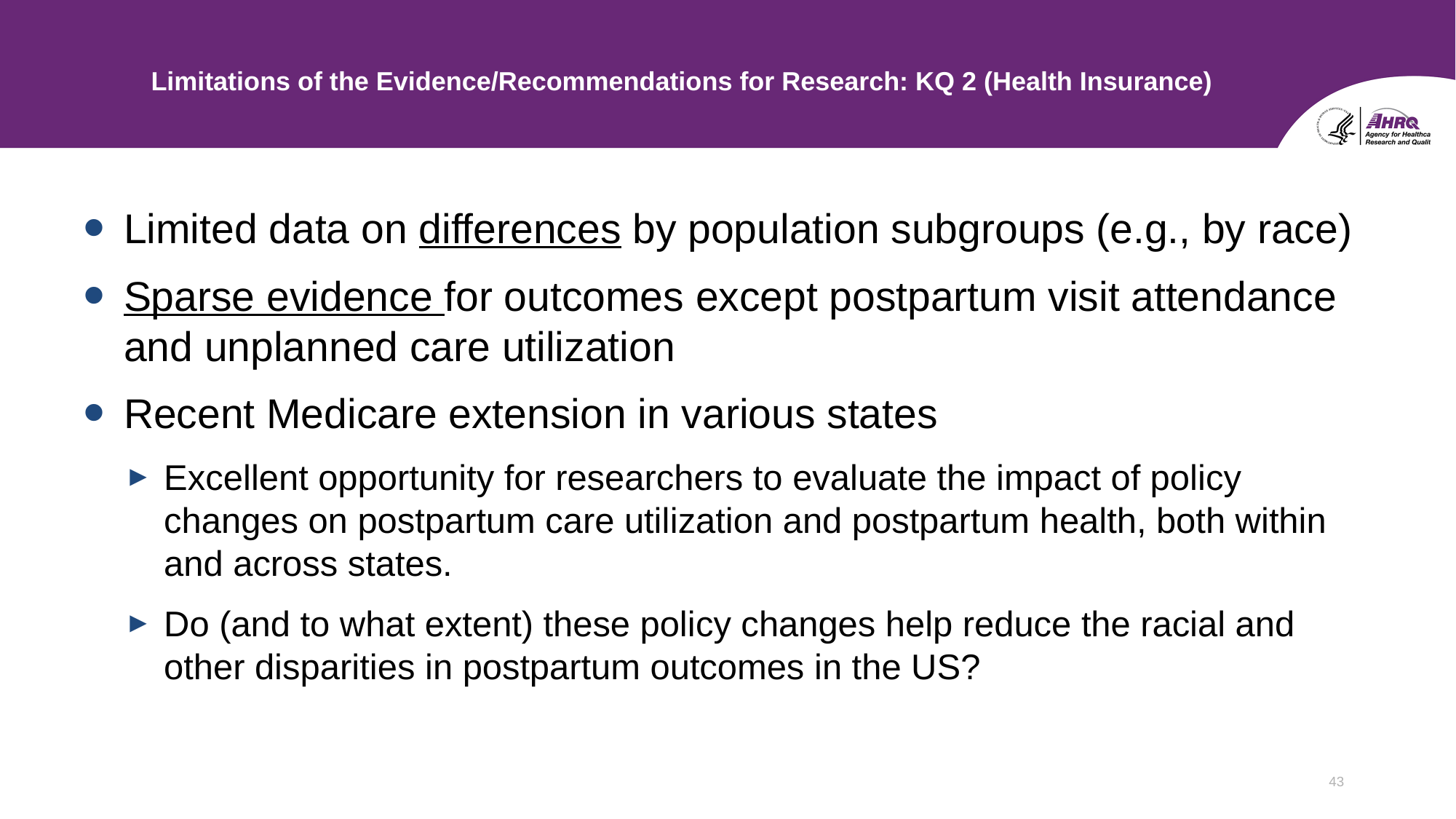

# Limitations of the Evidence/Recommendations for Research: KQ 2 (Health Insurance)
Limited data on differences by population subgroups (e.g., by race)
Sparse evidence for outcomes except postpartum visit attendance and unplanned care utilization
Recent Medicare extension in various states
Excellent opportunity for researchers to evaluate the impact of policy changes on postpartum care utilization and postpartum health, both within and across states.
Do (and to what extent) these policy changes help reduce the racial and other disparities in postpartum outcomes in the US?

43